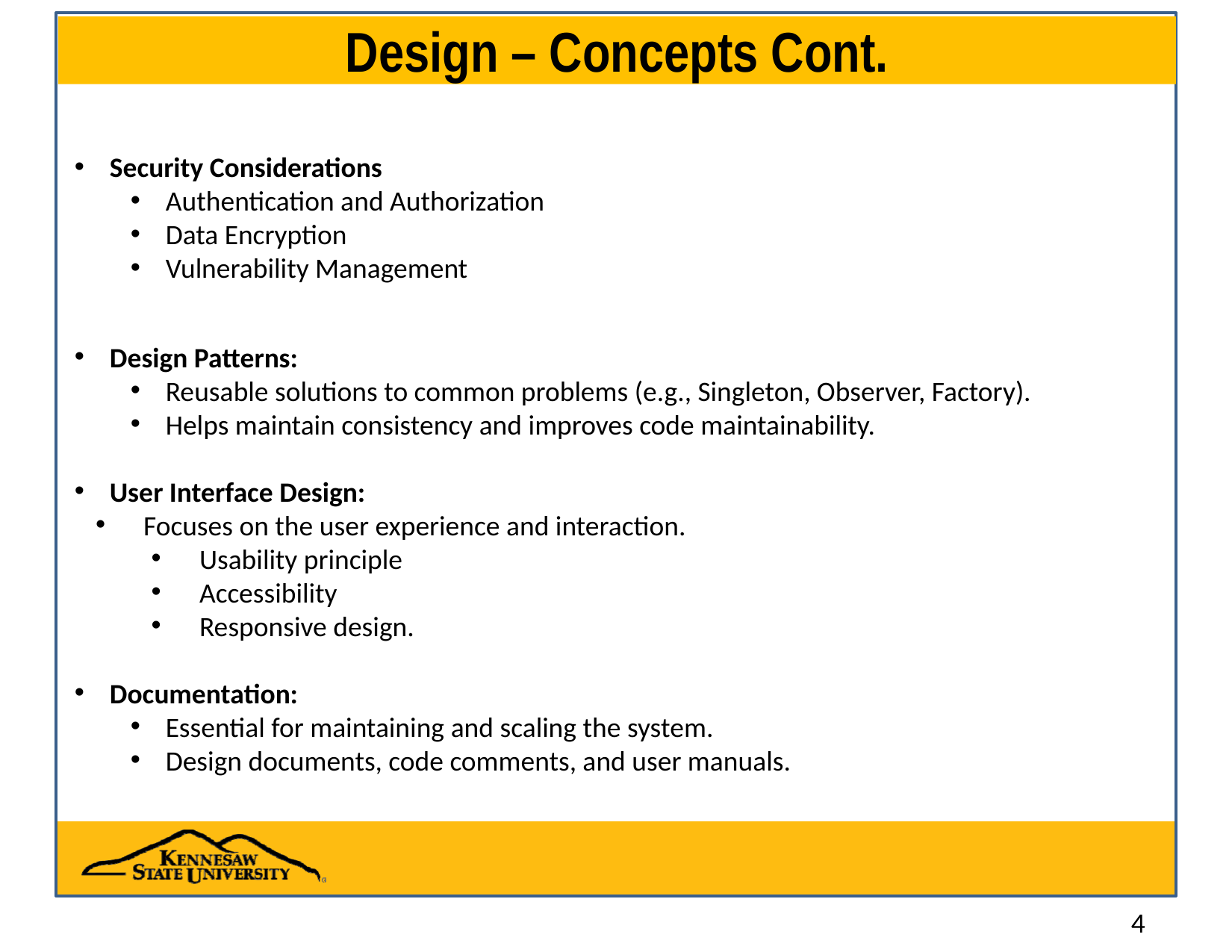

# Design – Concepts Cont.

Security Considerations
Authentication and Authorization
Data Encryption
Vulnerability Management

Design Patterns:
Reusable solutions to common problems (e.g., Singleton, Observer, Factory).
Helps maintain consistency and improves code maintainability.

User Interface Design:
  Focuses on the user experience and interaction.
  Usability principle
  Accessibility
  Responsive design.

Documentation:
Essential for maintaining and scaling the system.
Design documents, code comments, and user manuals.